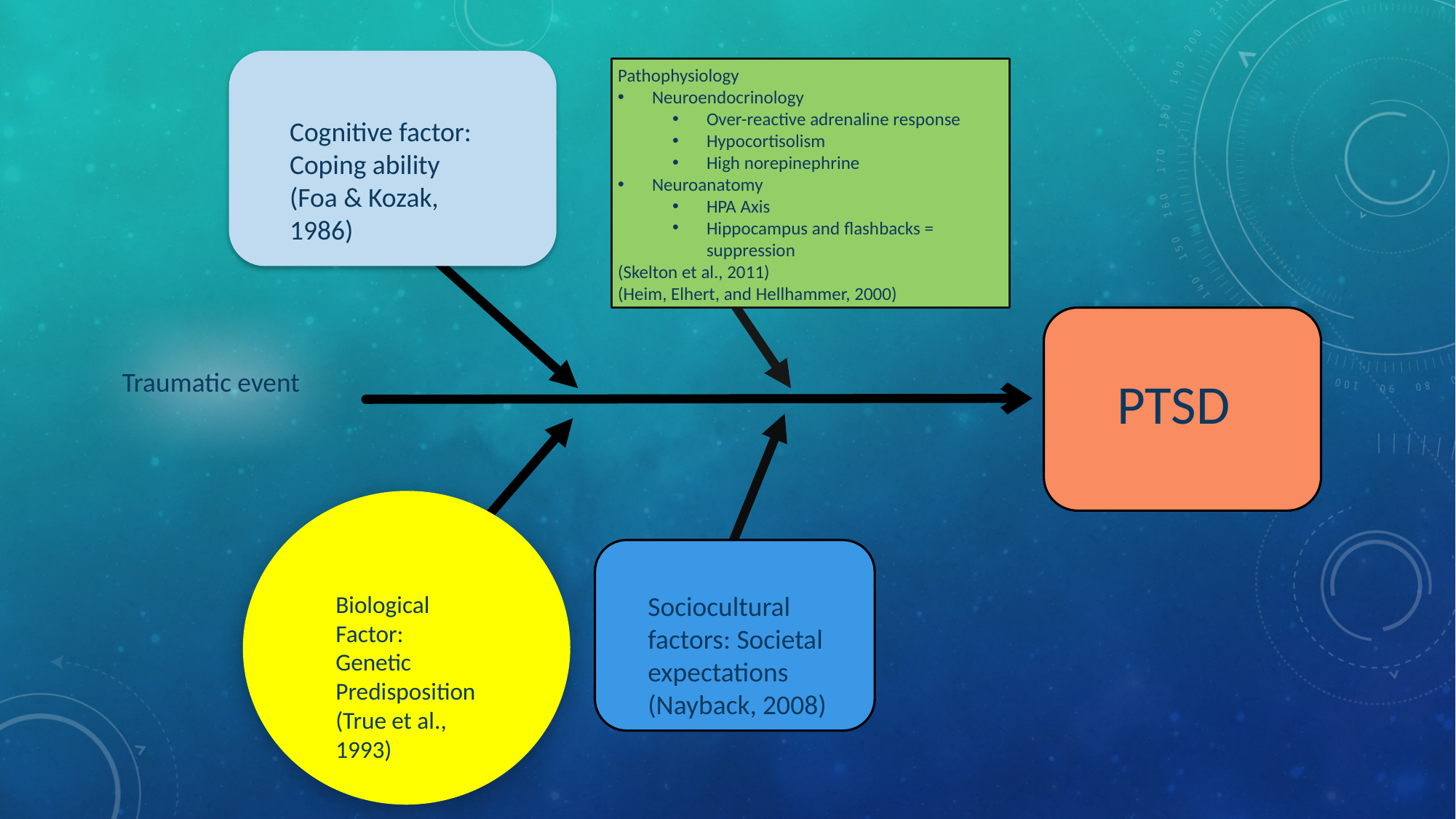

Pathophysiology
Neuroendocrinology
Over-reactive adrenaline response
Hypocortisolism
High norepinephrine
Neuroanatomy
HPA Axis
Hippocampus and flashbacks = suppression
(Skelton et al., 2011)
(Heim, Elhert, and Hellhammer, 2000)

Cognitive factor:
Coping ability
(Foa & Kozak, 1986)

Traumatic event
PTSD

Biological Factor:
Genetic Predisposition
(True et al., 1993)
Sociocultural factors: Societal expectations
(Nayback, 2008)